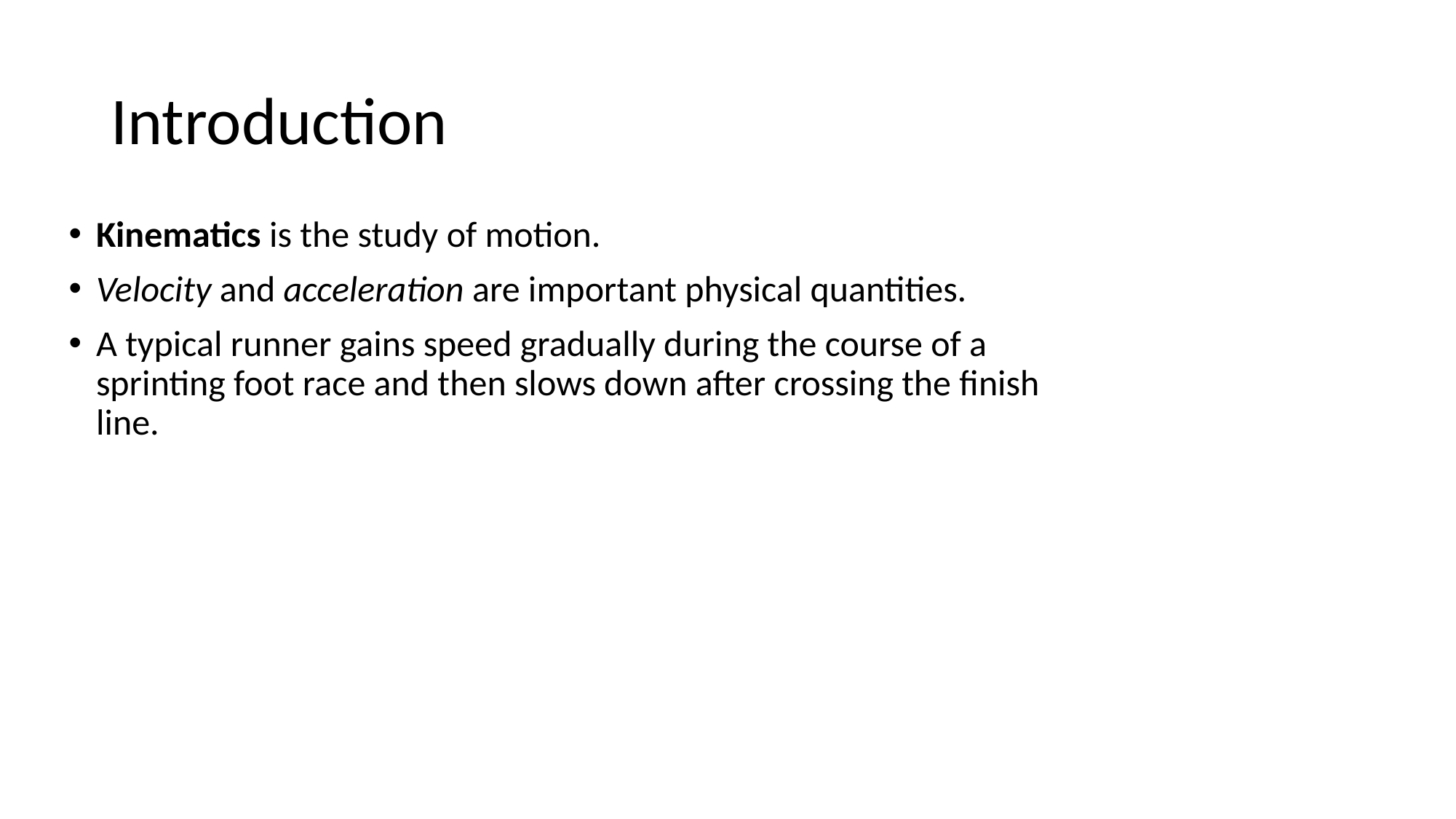

# Introduction
Kinematics is the study of motion.
Velocity and acceleration are important physical quantities.
A typical runner gains speed gradually during the course of a sprinting foot race and then slows down after crossing the finish line.